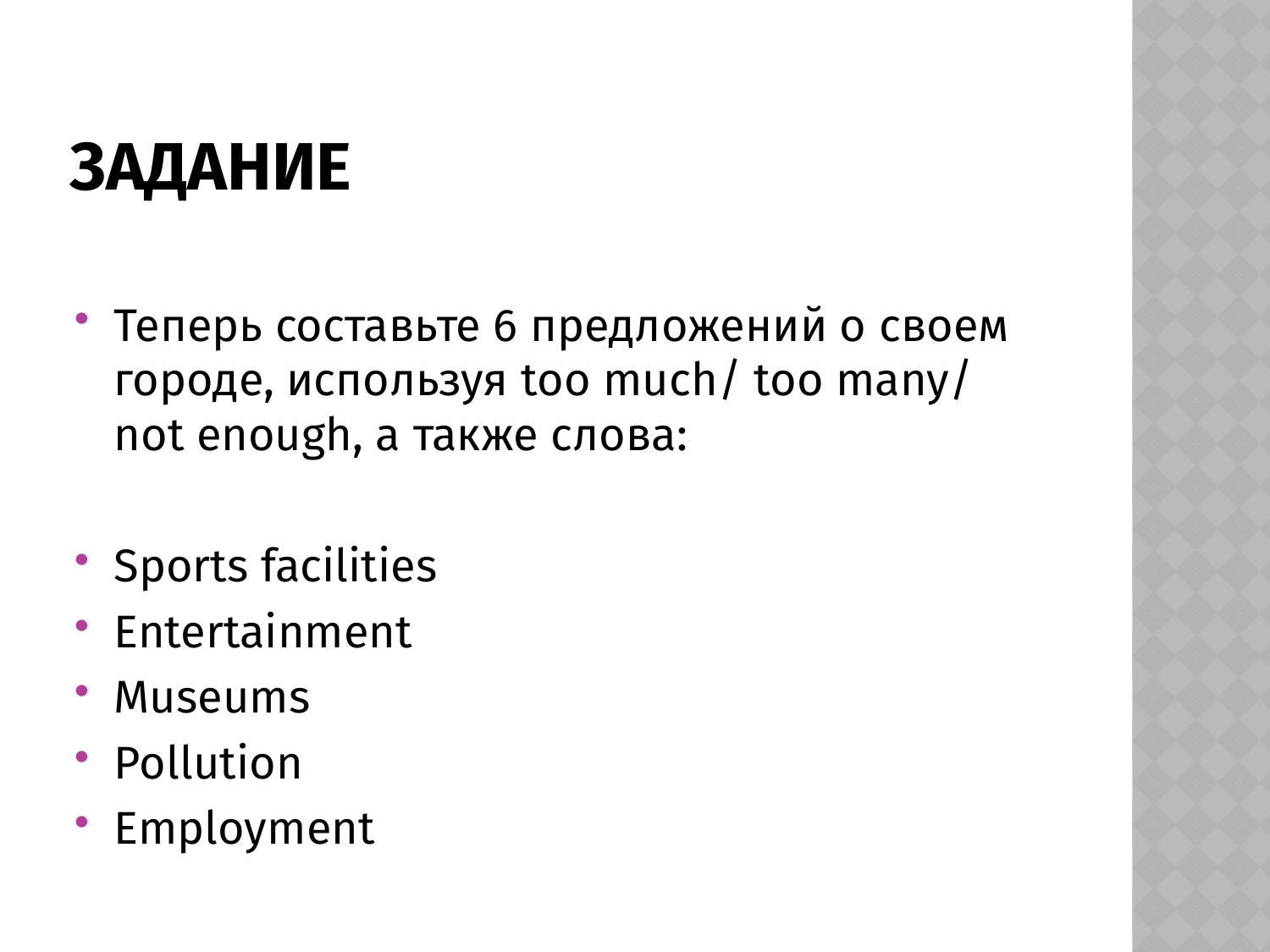

# задание

Теперь составьте 6 предложений о своем городе, используя too much/ too many/ not enough, a также слова:

Sports facilities
Entertainment
Museums
Pollution
Employment